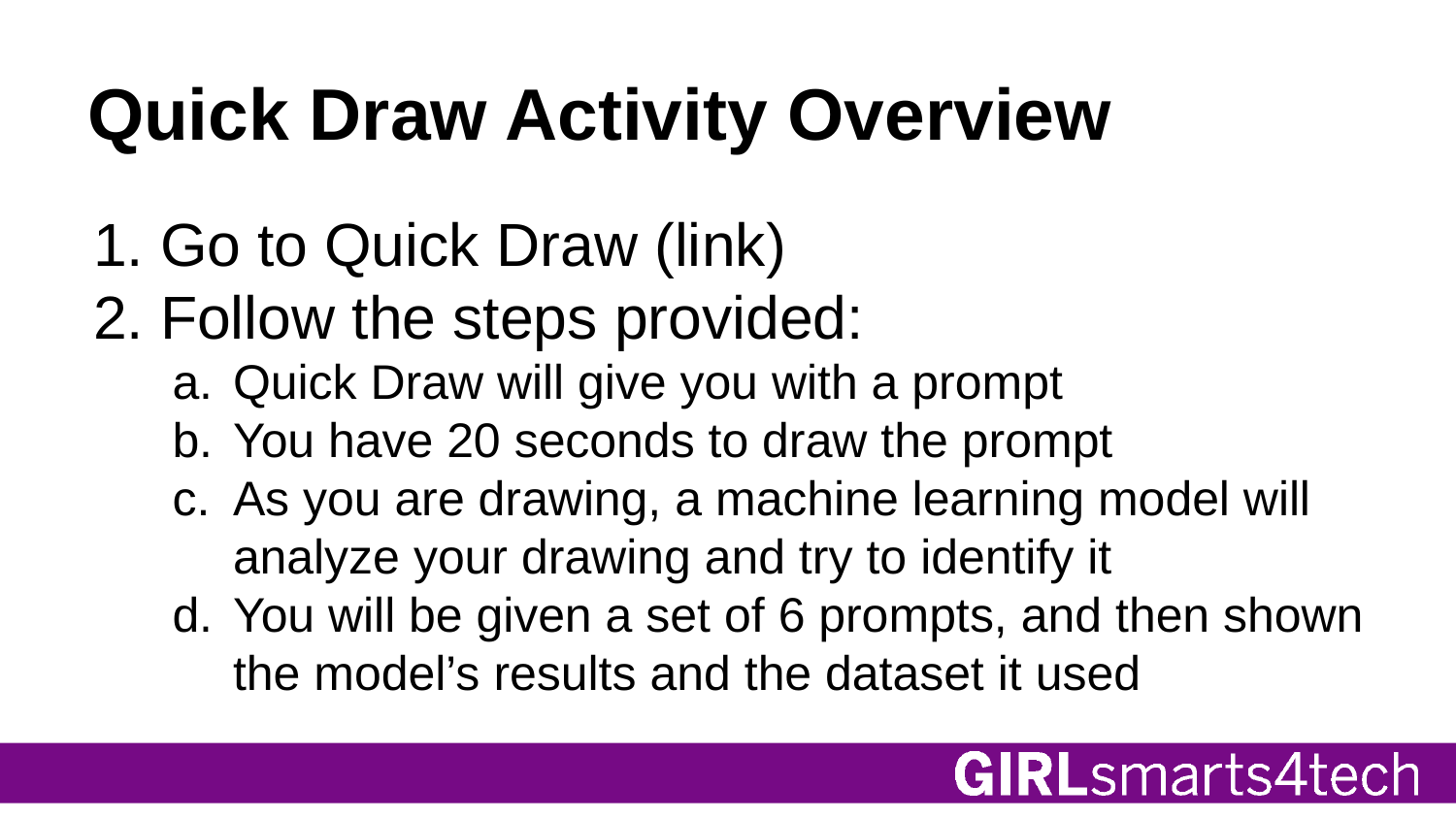

# Quick Draw Activity Overview
Go to Quick Draw (link)
Follow the steps provided:
Quick Draw will give you with a prompt
You have 20 seconds to draw the prompt
As you are drawing, a machine learning model will analyze your drawing and try to identify it
You will be given a set of 6 prompts, and then shown the model’s results and the dataset it used